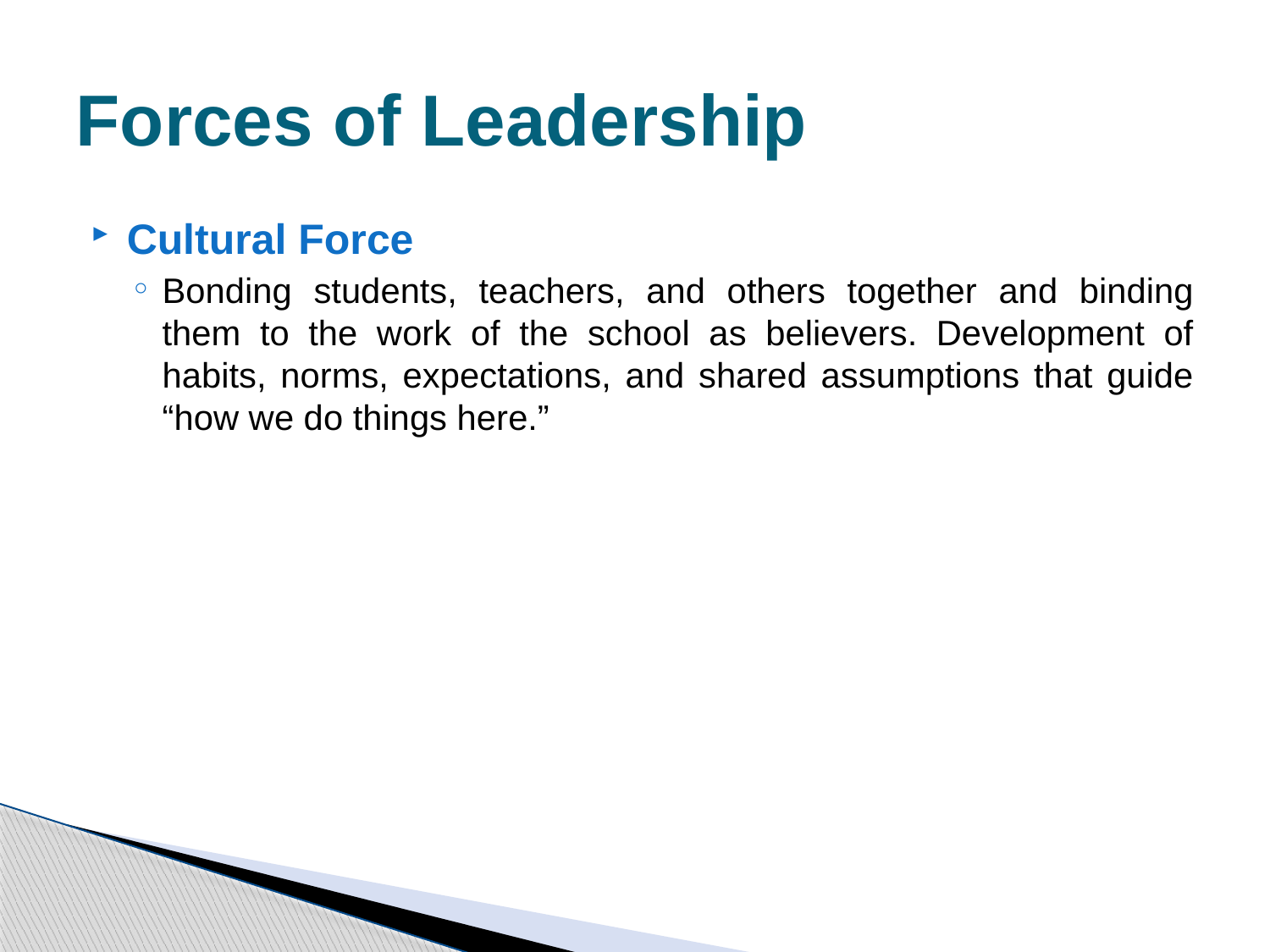

# Forces of Leadership
Cultural Force
Bonding students, teachers, and others together and binding them to the work of the school as believers. Development of habits, norms, expectations, and shared assumptions that guide “how we do things here.”